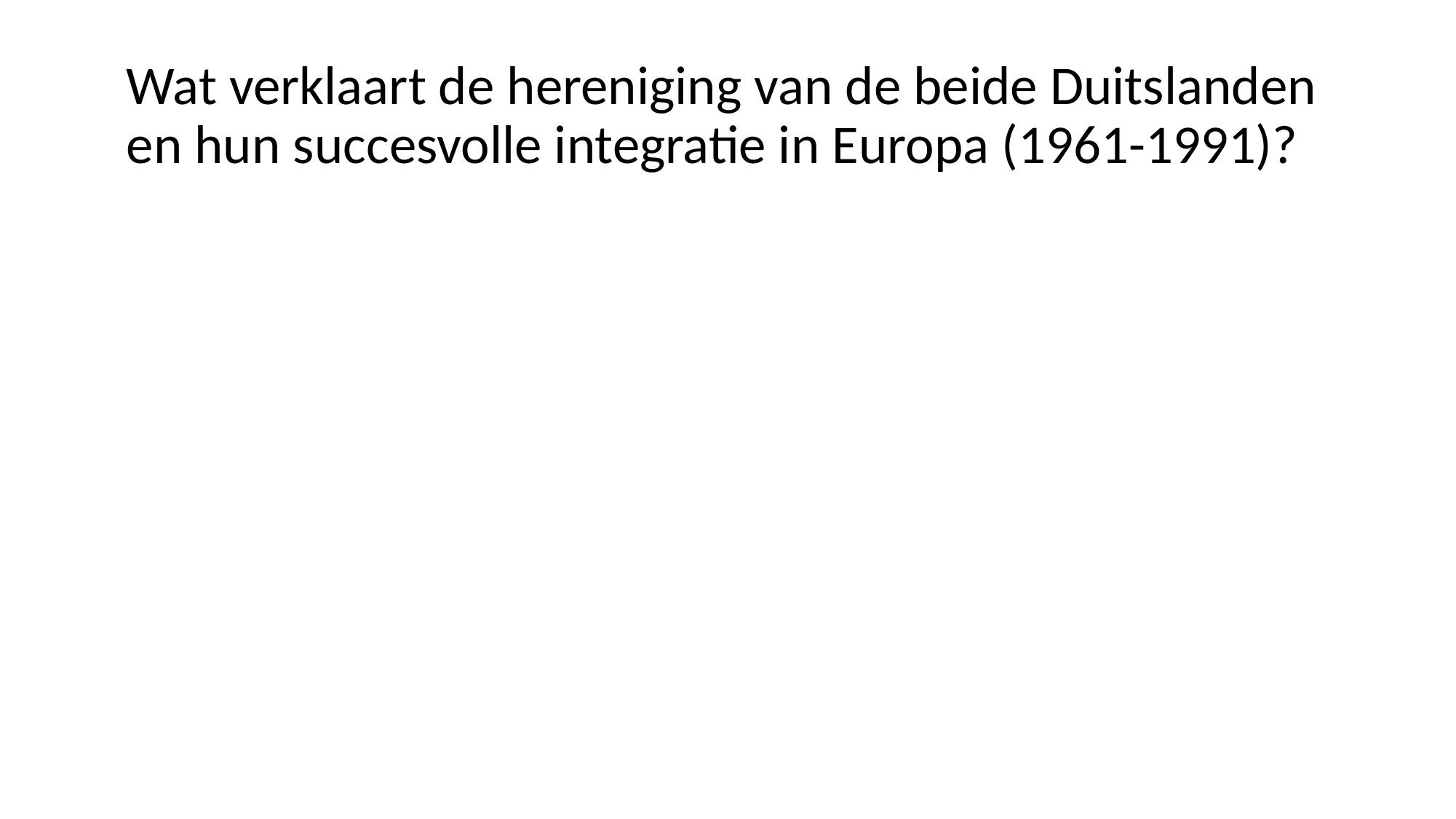

# Wat verklaart de hereniging van de beide Duitslanden en hun succesvolle integratie in Europa (1961-1991)?